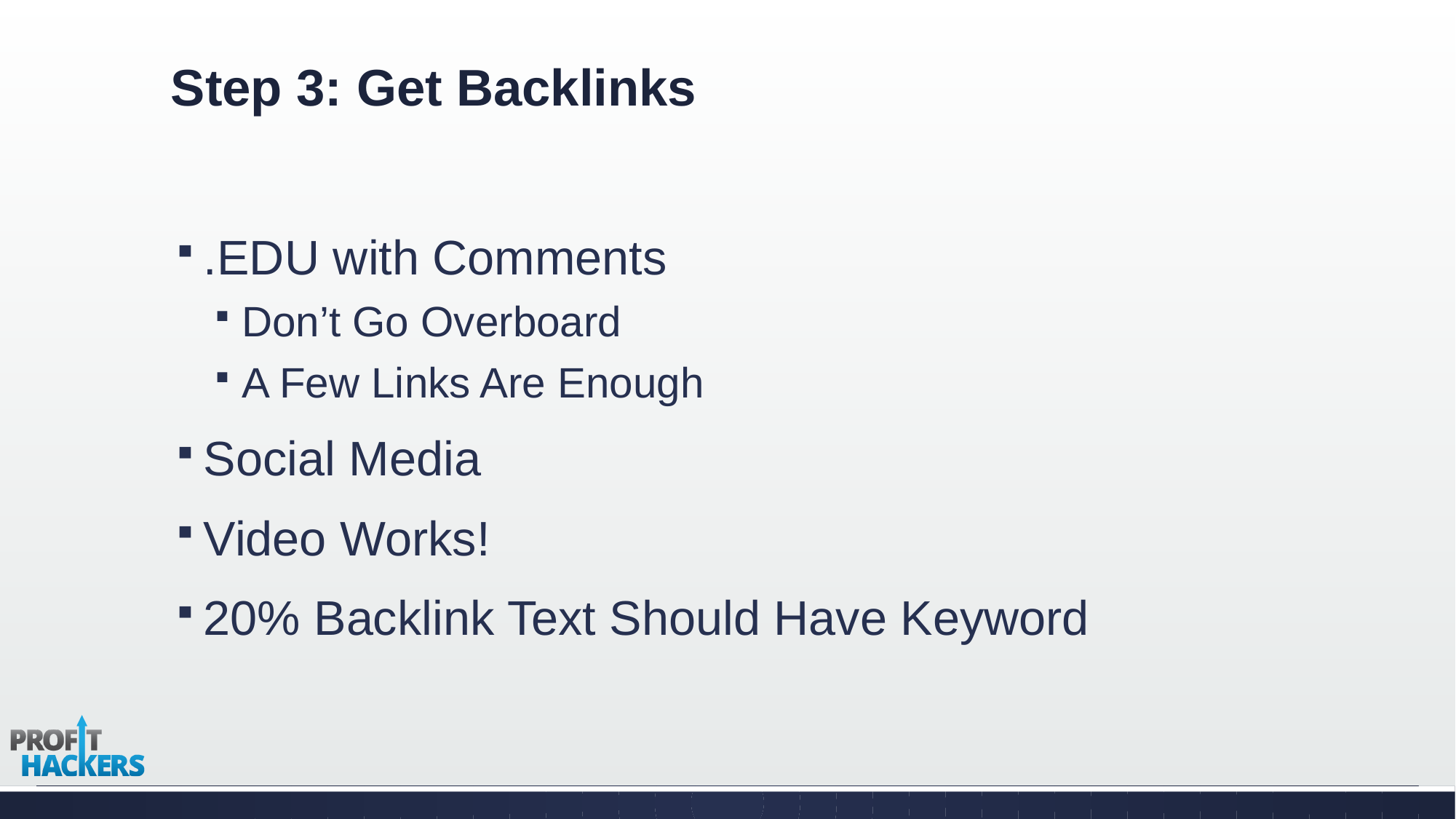

# Step 3: Get Backlinks
.EDU with Comments
Don’t Go Overboard
A Few Links Are Enough
Social Media
Video Works!
20% Backlink Text Should Have Keyword